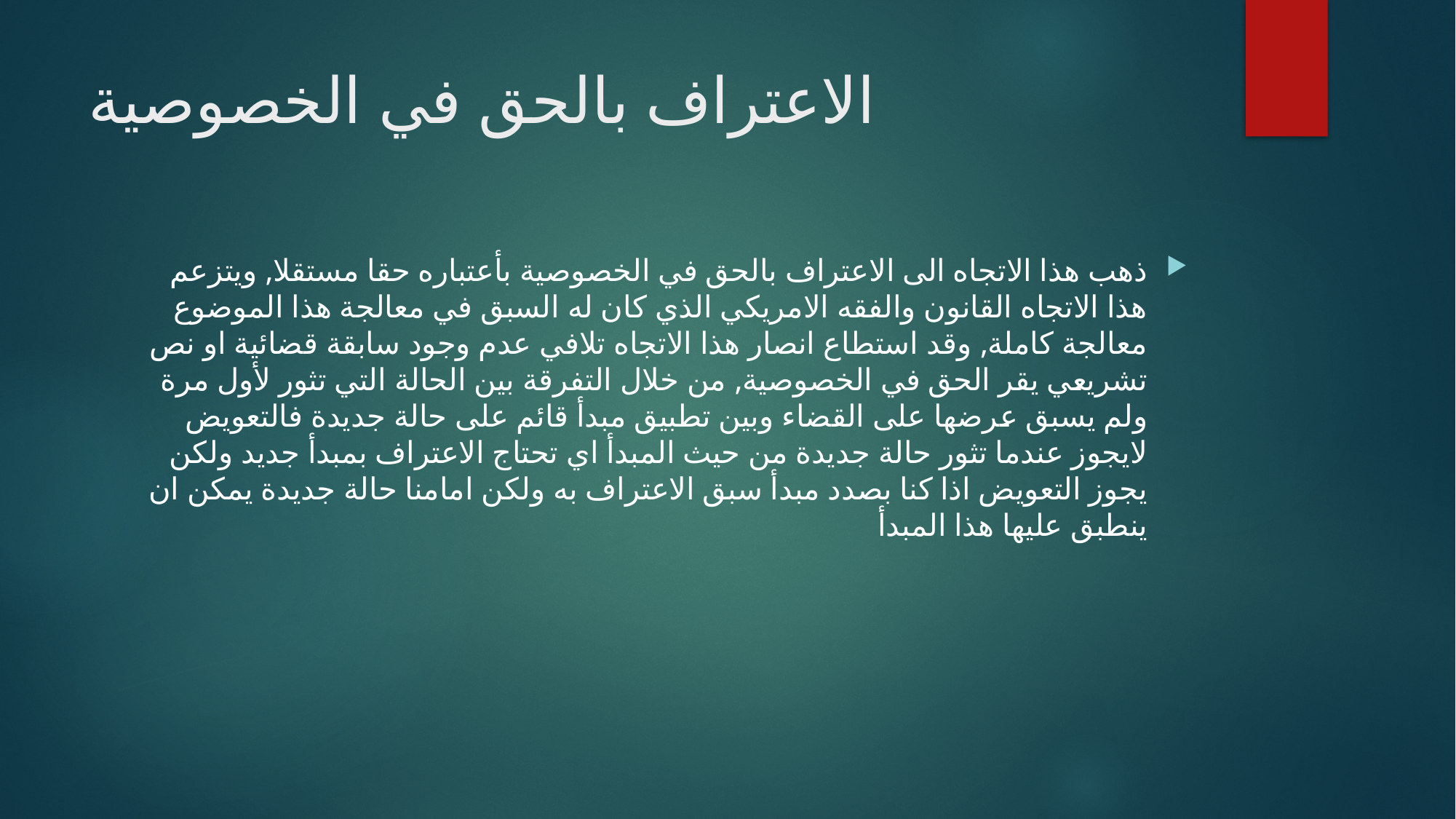

# الاعتراف بالحق في الخصوصية
ذهب هذا الاتجاه الى الاعتراف بالحق في الخصوصية بأعتباره حقا مستقلا, ويتزعم هذا الاتجاه القانون والفقه الامريكي الذي كان له السبق في معالجة هذا الموضوع معالجة كاملة, وقد استطاع انصار هذا الاتجاه تلافي عدم وجود سابقة قضائية او نص تشريعي يقر الحق في الخصوصية, من خلال التفرقة بين الحالة التي تثور لأول مرة ولم يسبق عرضها على القضاء وبين تطبيق مبدأ قائم على حالة جديدة فالتعويض لايجوز عندما تثور حالة جديدة من حيث المبدأ اي تحتاج الاعتراف بمبدأ جديد ولكن يجوز التعويض اذا كنا بصدد مبدأ سبق الاعتراف به ولكن امامنا حالة جديدة يمكن ان ينطبق عليها هذا المبدأ